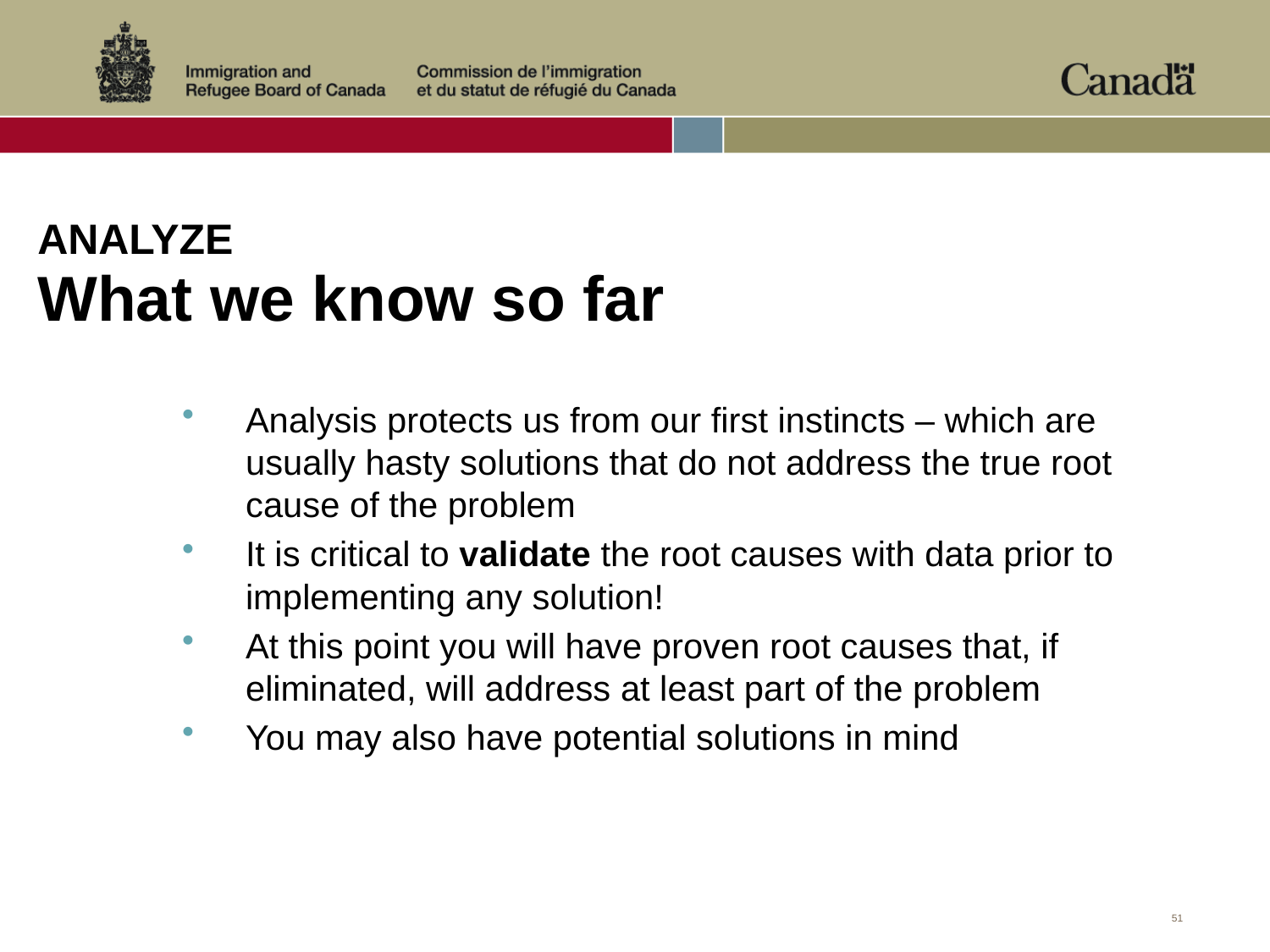

# ANALYZE What we know so far
Analysis protects us from our first instincts – which are usually hasty solutions that do not address the true root cause of the problem
It is critical to validate the root causes with data prior to implementing any solution!
At this point you will have proven root causes that, if eliminated, will address at least part of the problem
You may also have potential solutions in mind

51